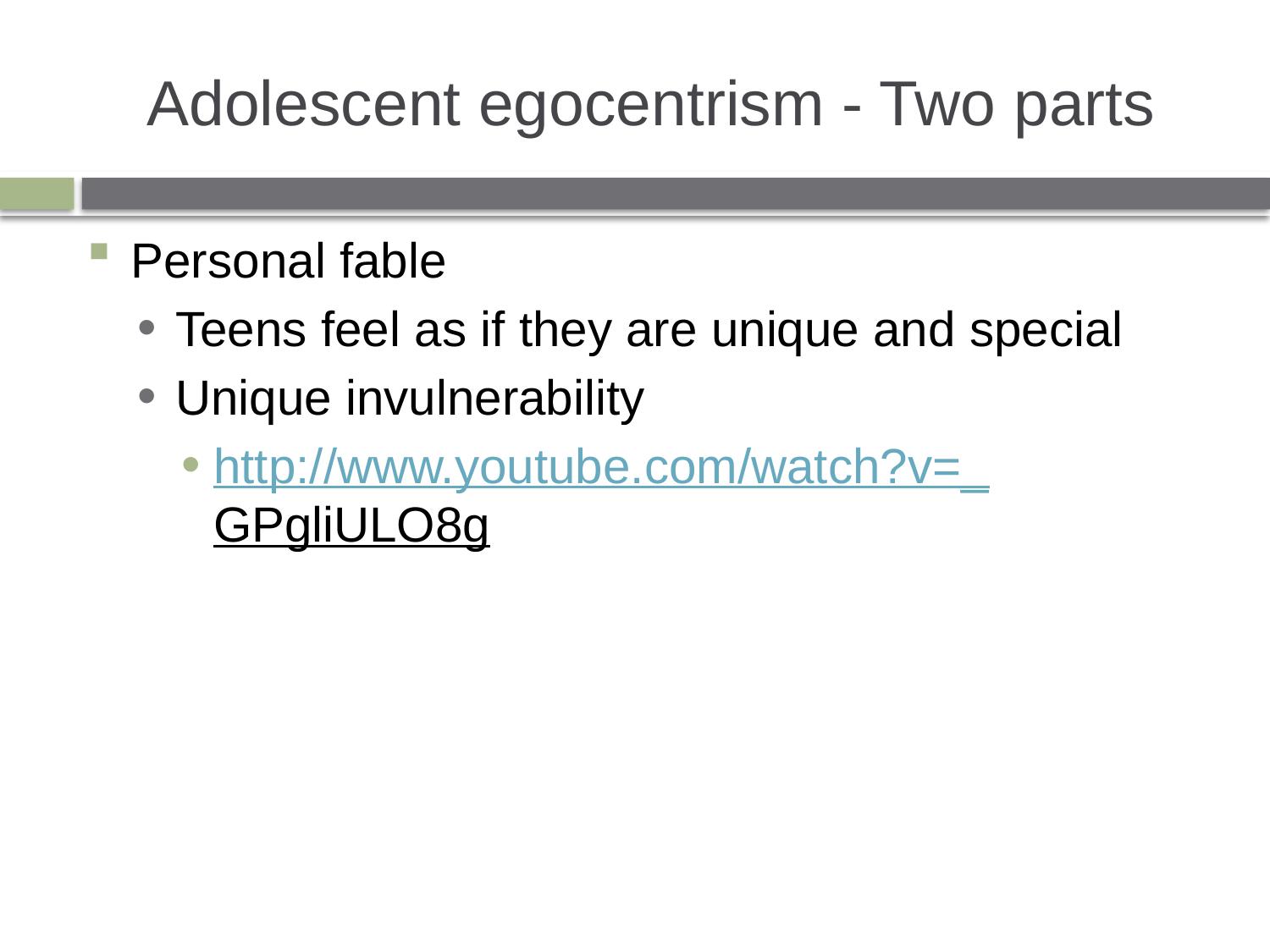

# Adolescent egocentrism - Two parts
Personal fable
Teens feel as if they are unique and special
Unique invulnerability
http://www.youtube.com/watch?v=_GPgliULO8g